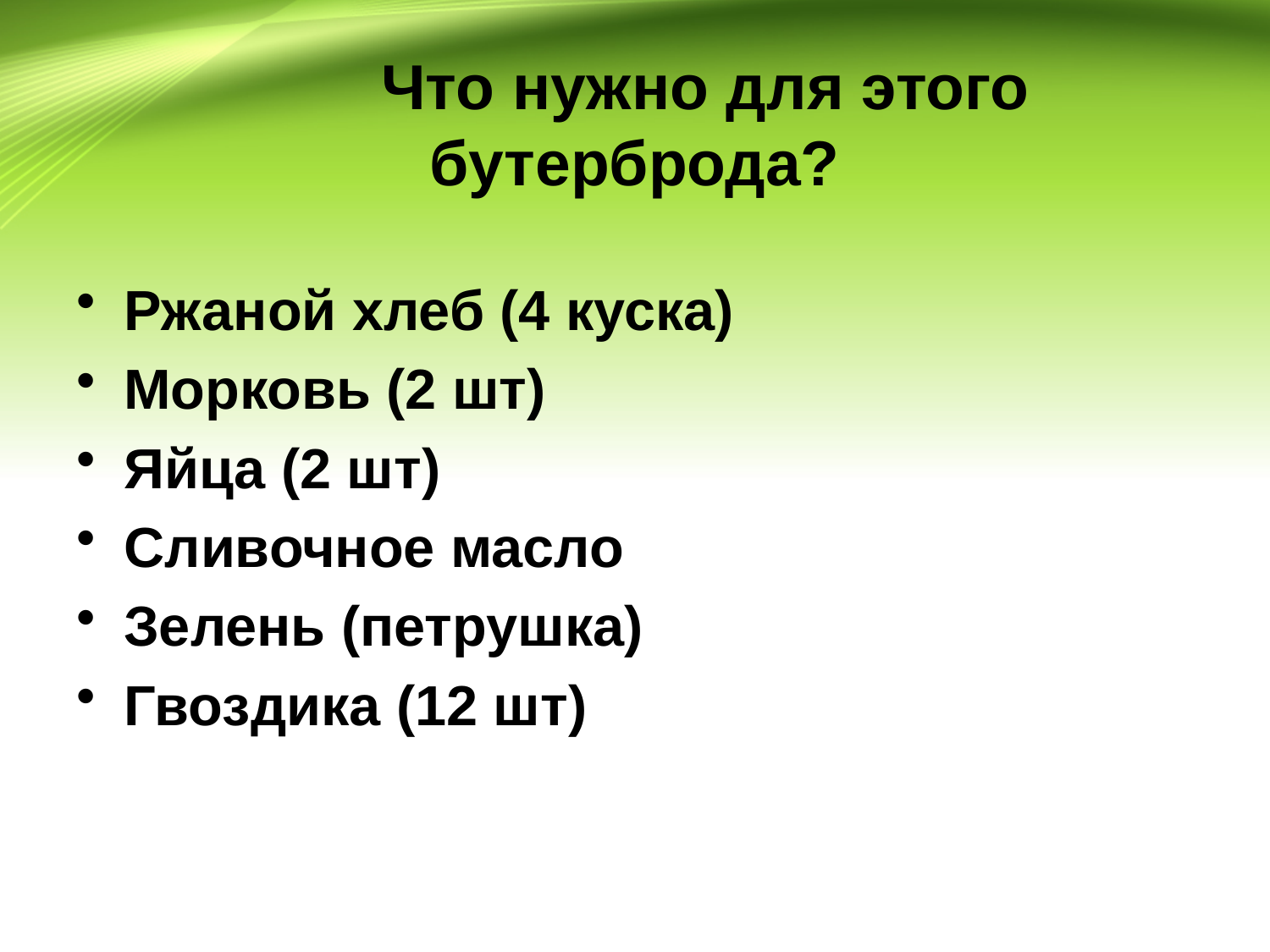

# Что нужно для этого бутерброда?
Ржаной хлеб (4 куска)
Морковь (2 шт)
Яйца (2 шт)
Сливочное масло
Зелень (петрушка)
Гвоздика (12 шт)